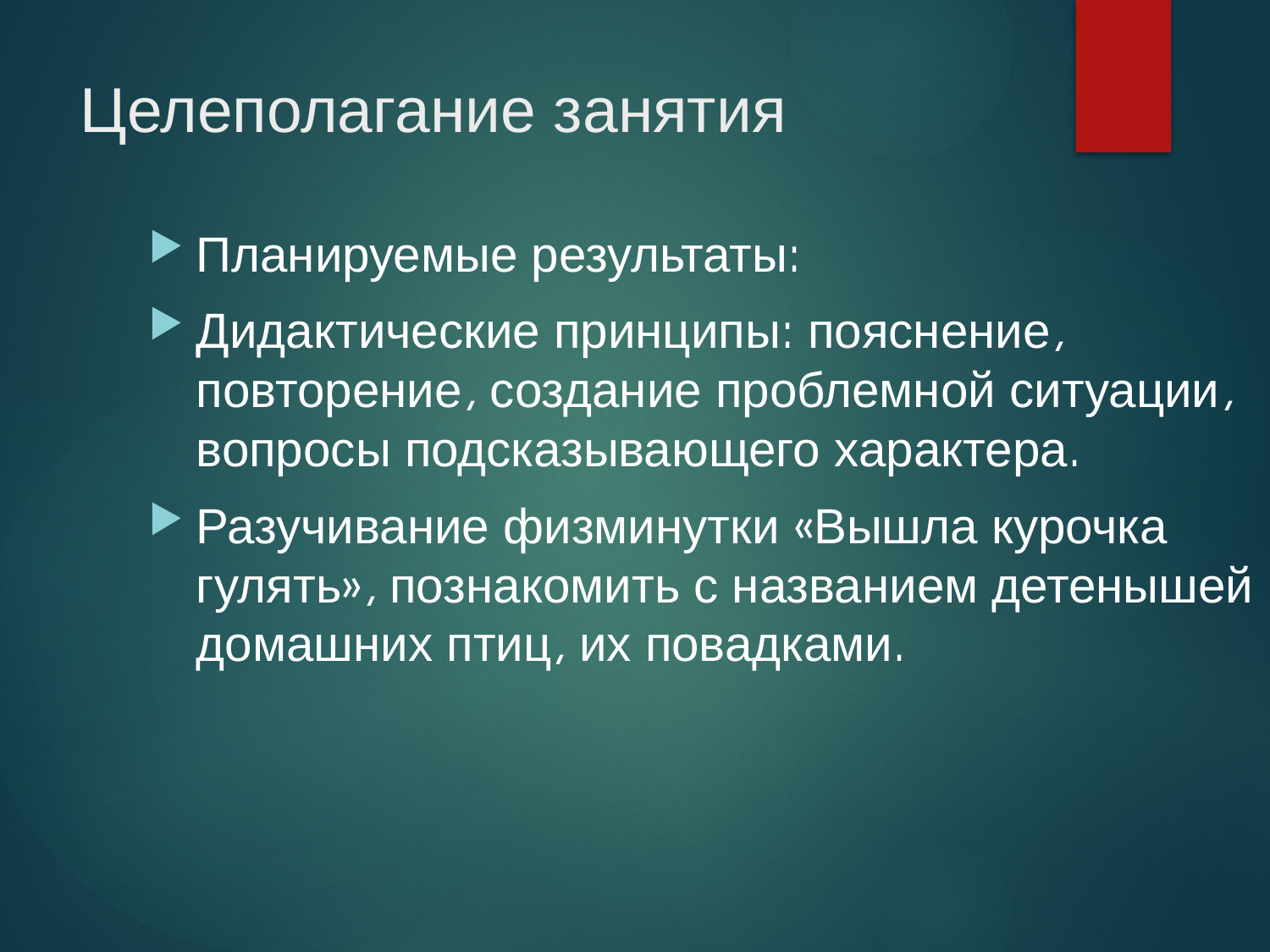

# Целеполагание занятия
Планируемые результаты:
Дидактические принципы: пояснение, повторение, создание проблемной ситуации, вопросы подсказывающего характера.
Разучивание физминутки «Вышла курочка гулять», познакомить с названием детенышей домашних птиц, их повадками.